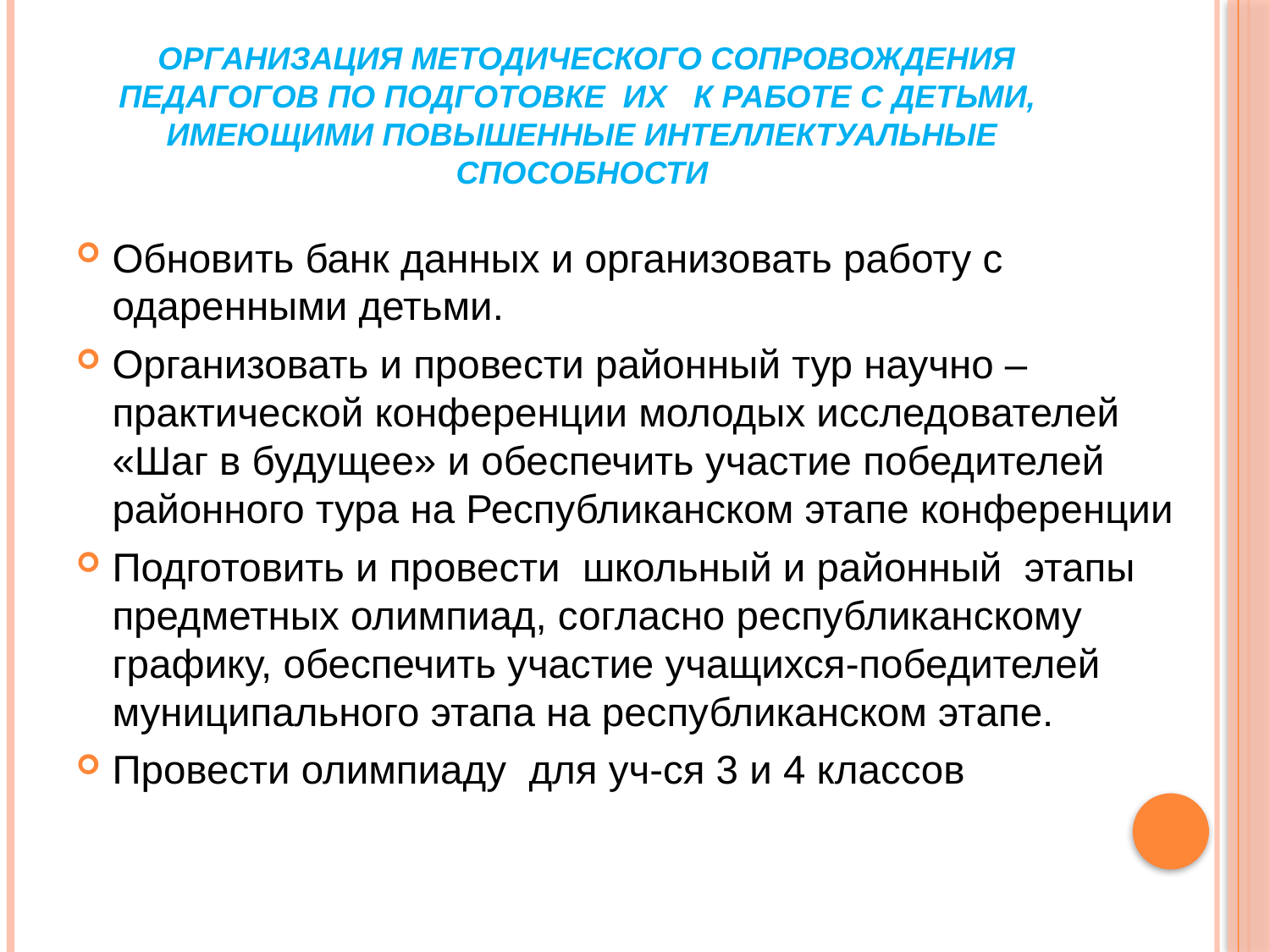

# организация методического сопровождения педагогов по подготовке  их   к работе с детьми,  имеющими повышенные интеллектуальные способности
Обновить банк данных и организовать работу с одаренными детьми.
Организовать и провести районный тур научно – практической конференции молодых исследователей «Шаг в будущее» и обеспечить участие победителей районного тура на Республиканском этапе конференции
Подготовить и провести  школьный и районный  этапы  предметных олимпиад, согласно республиканскому графику, обеспечить участие учащихся-победителей муниципального этапа на республиканском этапе.
Провести олимпиаду  для уч-ся 3 и 4 классов